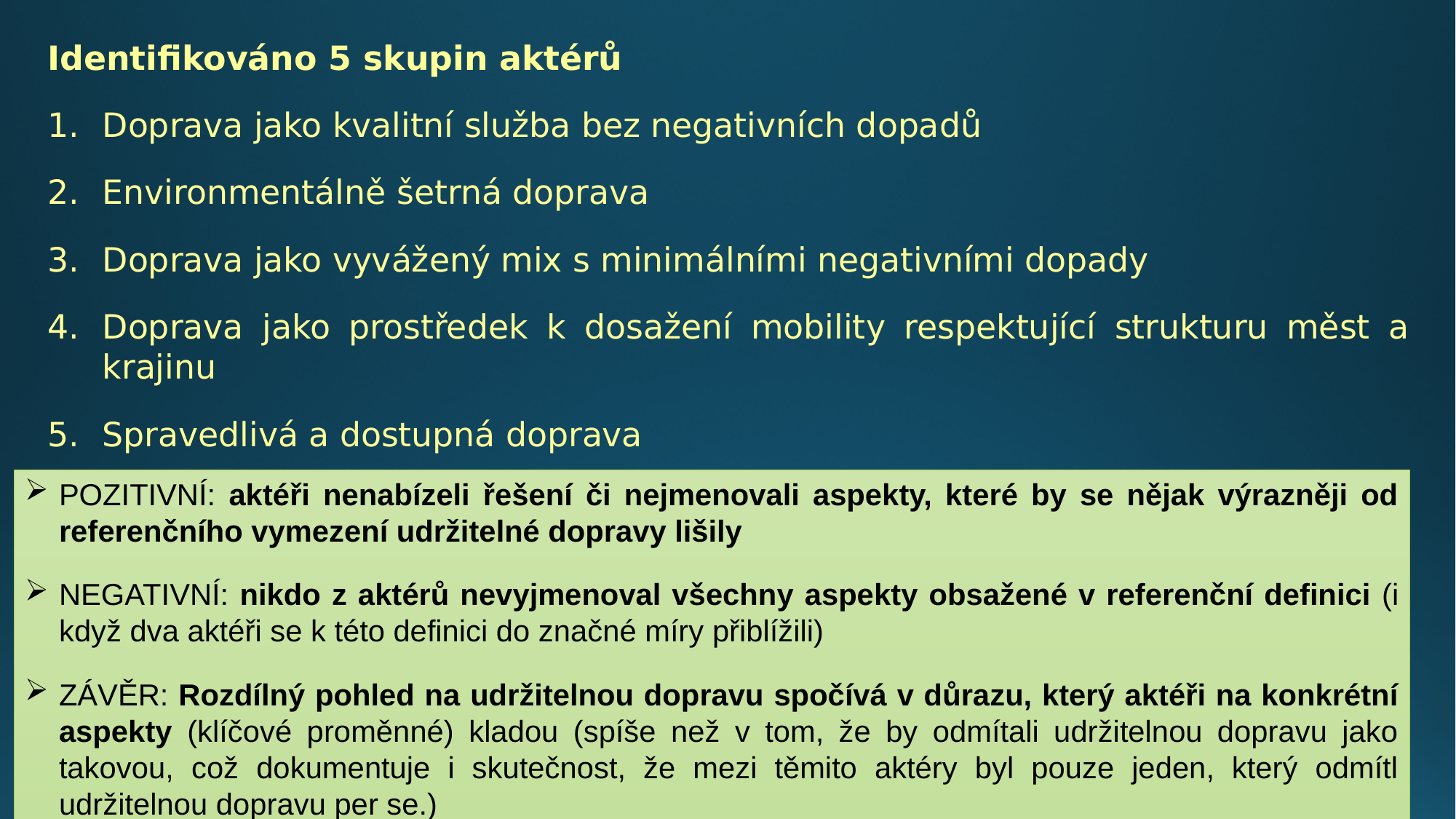

Identifikováno 5 skupin aktérů
Doprava jako kvalitní služba bez negativních dopadů
Environmentálně šetrná doprava
Doprava jako vyvážený mix s minimálními negativními dopady
Doprava jako prostředek k dosažení mobility respektující strukturu měst a krajinu
Spravedlivá a dostupná doprava
POZITIVNÍ: aktéři nenabízeli řešení či nejmenovali aspekty, které by se nějak výrazněji od referenčního vymezení udržitelné dopravy lišily
NEGATIVNÍ: nikdo z aktérů nevyjmenoval všechny aspekty obsažené v referenční definici (i když dva aktéři se k této definici do značné míry přiblížili)
ZÁVĚR: Rozdílný pohled na udržitelnou dopravu spočívá v důrazu, který aktéři na konkrétní aspekty (klíčové proměnné) kladou (spíše než v tom, že by odmítali udržitelnou dopravu jako takovou, což dokumentuje i skutečnost, že mezi těmito aktéry byl pouze jeden, který odmítl udržitelnou dopravu per se.)